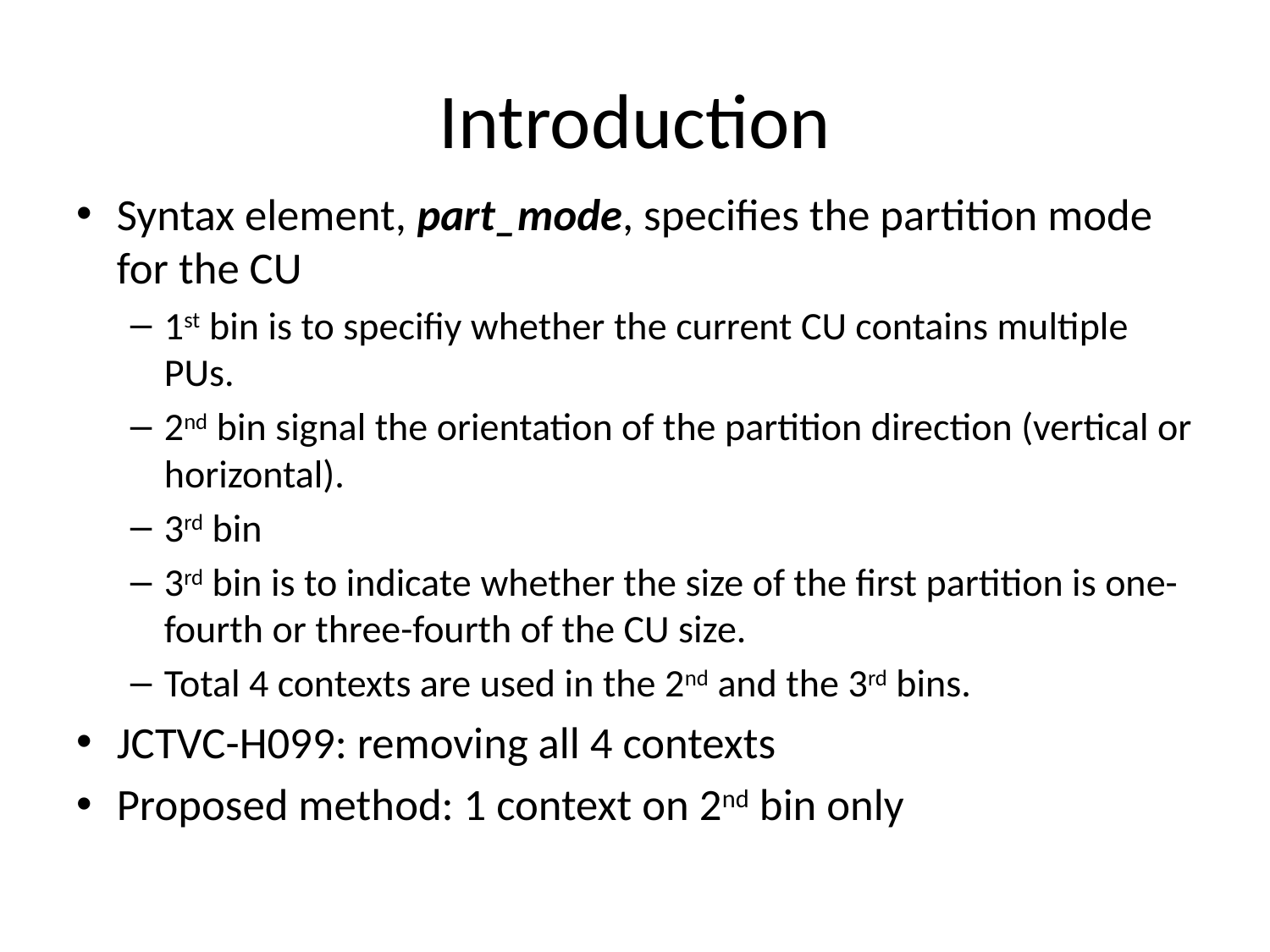

# Introduction
Syntax element, part_mode, specifies the partition mode for the CU
1st bin is to specifiy whether the current CU contains multiple PUs.
2nd bin signal the orientation of the partition direction (vertical or horizontal).
3rd bin
3rd bin is to indicate whether the size of the first partition is one-fourth or three-fourth of the CU size.
Total 4 contexts are used in the 2nd and the 3rd bins.
JCTVC-H099: removing all 4 contexts
Proposed method: 1 context on 2nd bin only